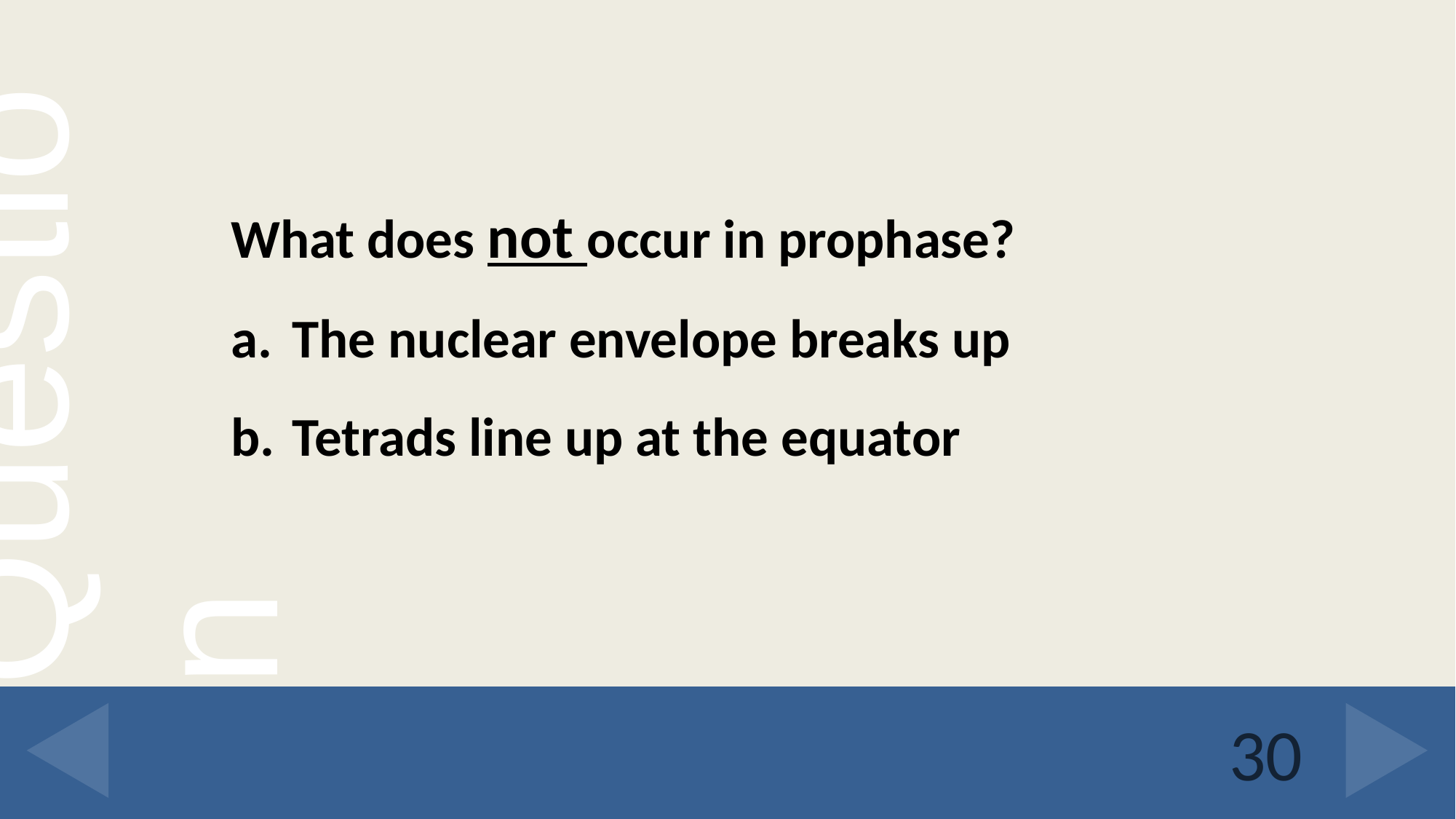

What does not occur in prophase?
The nuclear envelope breaks up
Tetrads line up at the equator

30